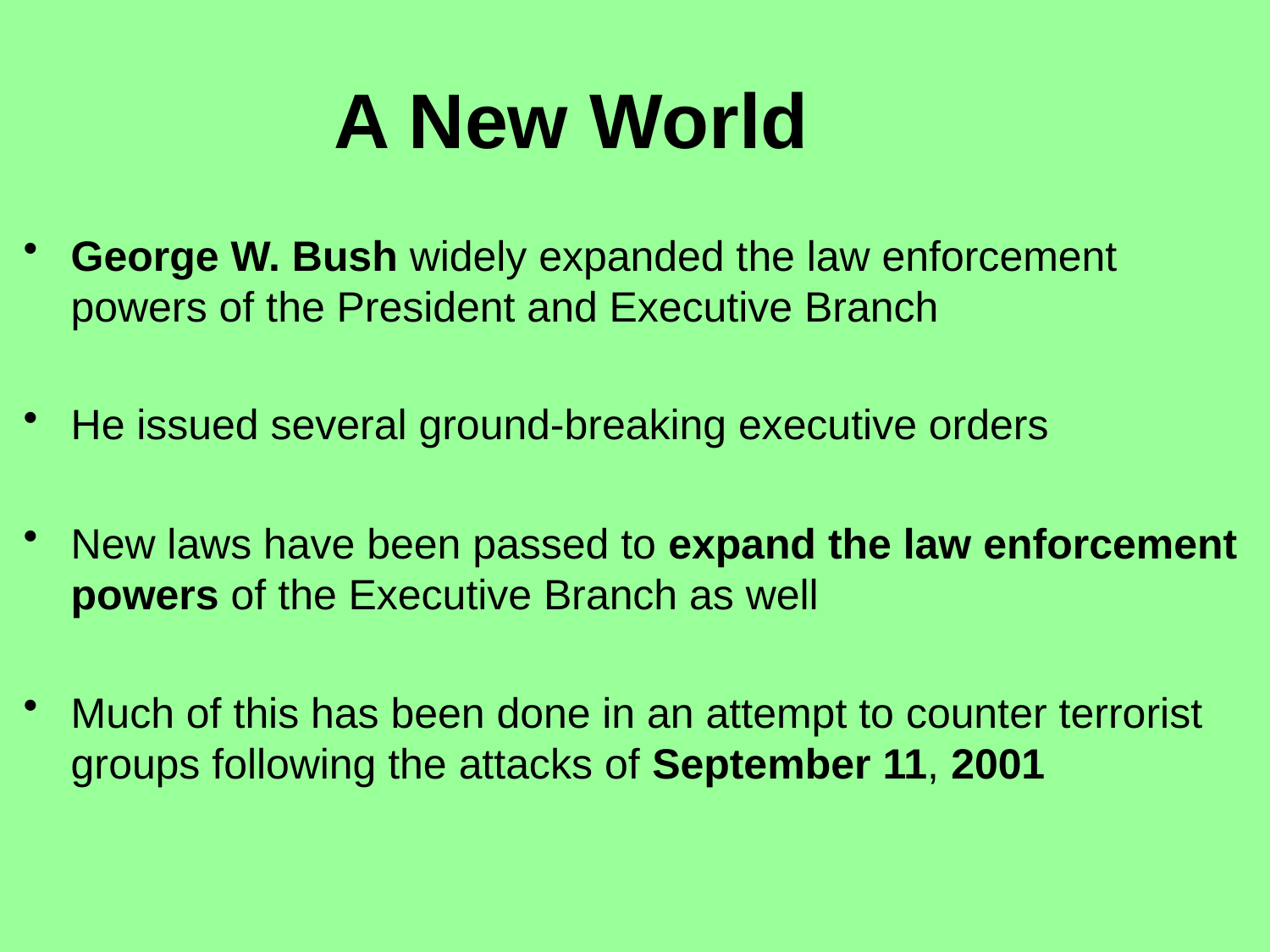

A New World
George W. Bush widely expanded the law enforcement powers of the President and Executive Branch

He issued several ground-breaking executive orders

New laws have been passed to expand the law enforcement powers of the Executive Branch as well

Much of this has been done in an attempt to counter terrorist groups following the attacks of September 11, 2001